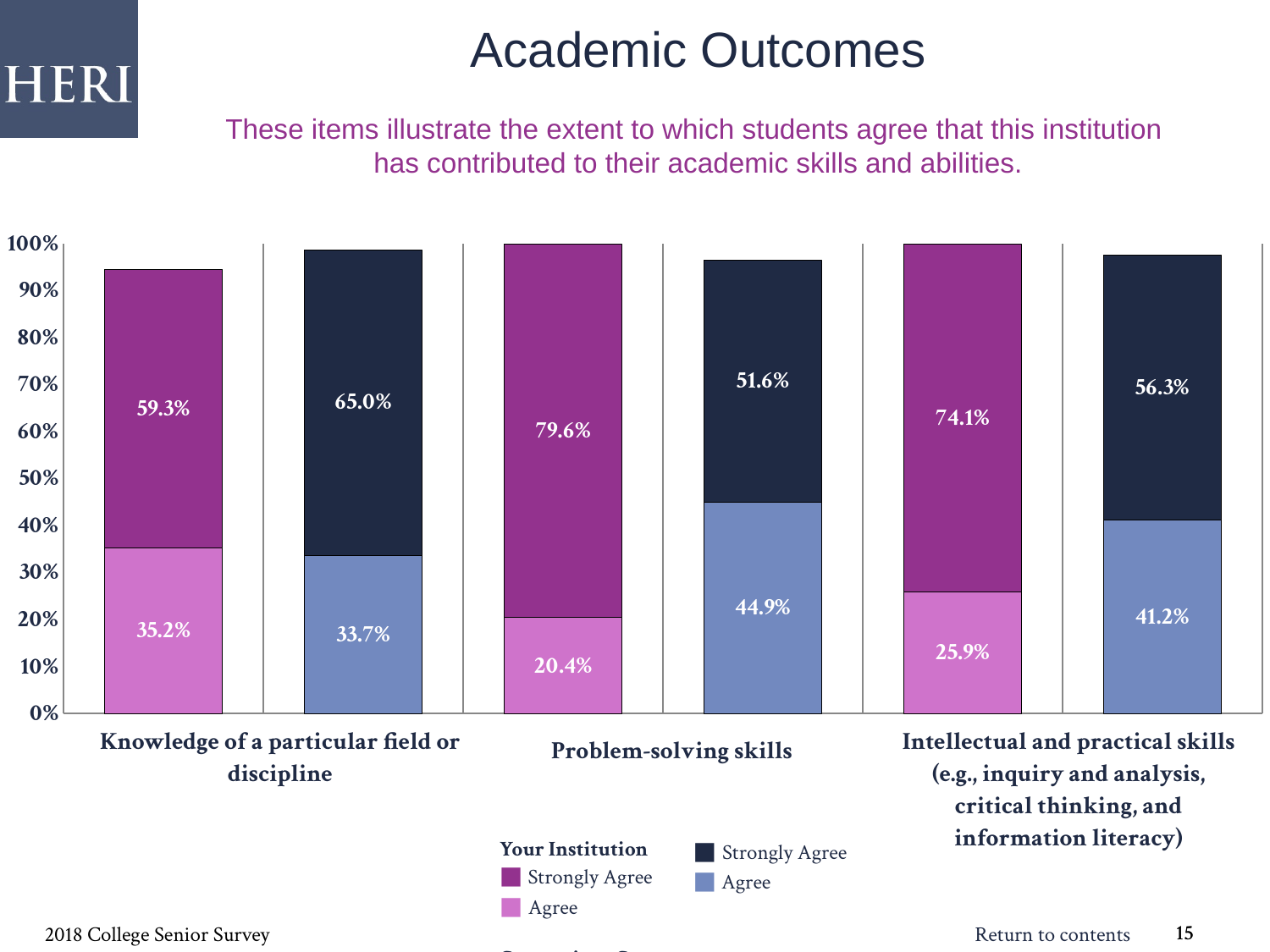

Academic Outcomes
These items illustrate the extent to which students agree that this institution
has contributed to their academic skills and abilities.

### Chart

| Category |  Agree | Strongly Agree |
|---|---|---|
| Knowledge of a particular field or discipline | 0.352 | 0.593 |
| comp | 0.337 | 0.65 |
| Critical thinking skills | 0.204 | 0.796 |
| comp | 0.449 | 0.516 |
| Problem-solving skills | 0.259 | 0.741 |
| comp | 0.412 | 0.563 |
| Knowledge of a particular field or discipline |
| --- |
| Problem-solving skills |
| --- |
| Intellectual and practical skills (e.g., inquiry and analysis, critical thinking, and information literacy) |
| --- |
Your Institution
■ Strongly Agree
■ Agree

Comparison Group
■ Strongly Agree
■ Agree

2018 College Senior Survey
15
15